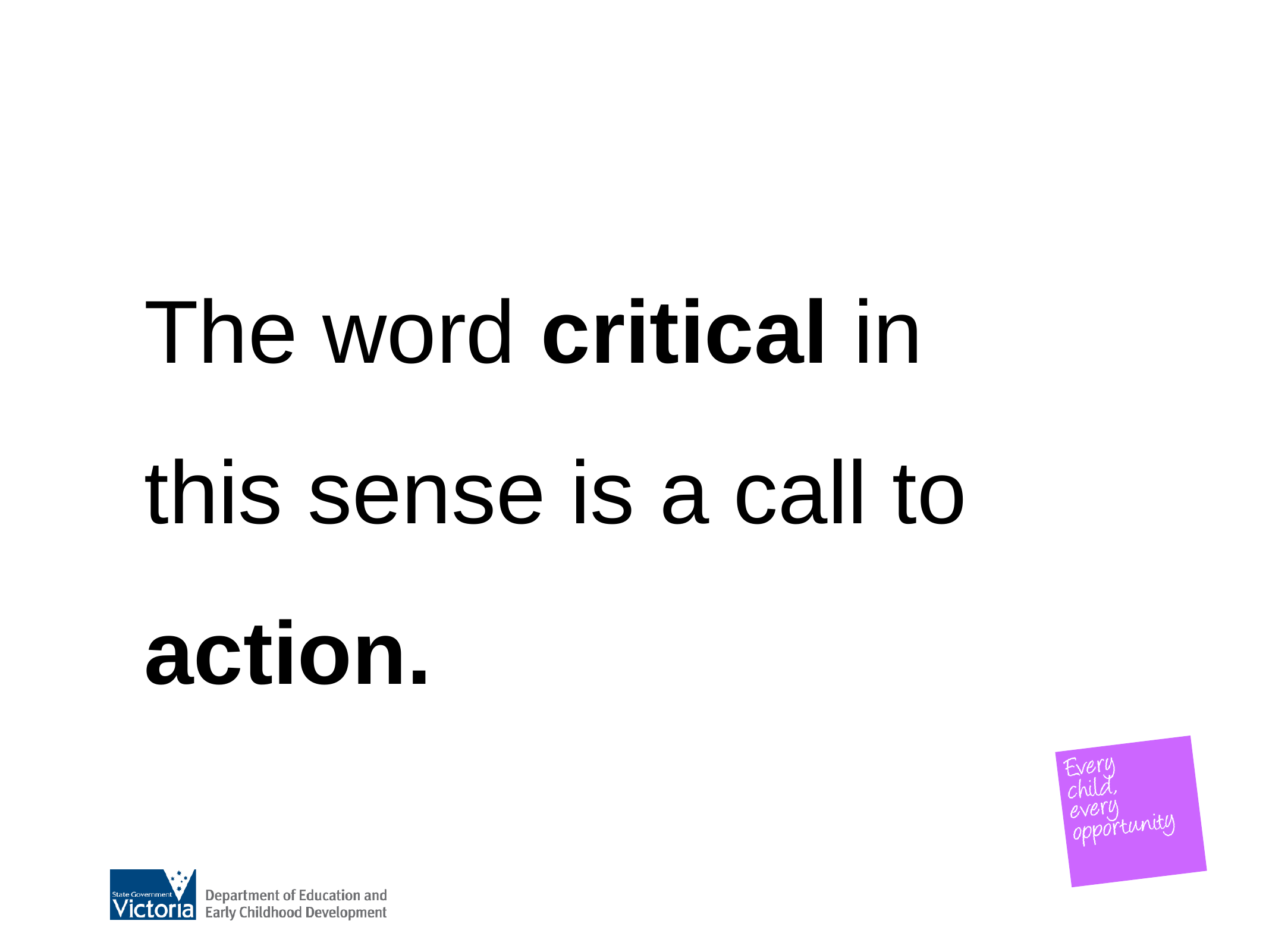

The word critical in this sense is a call to action.